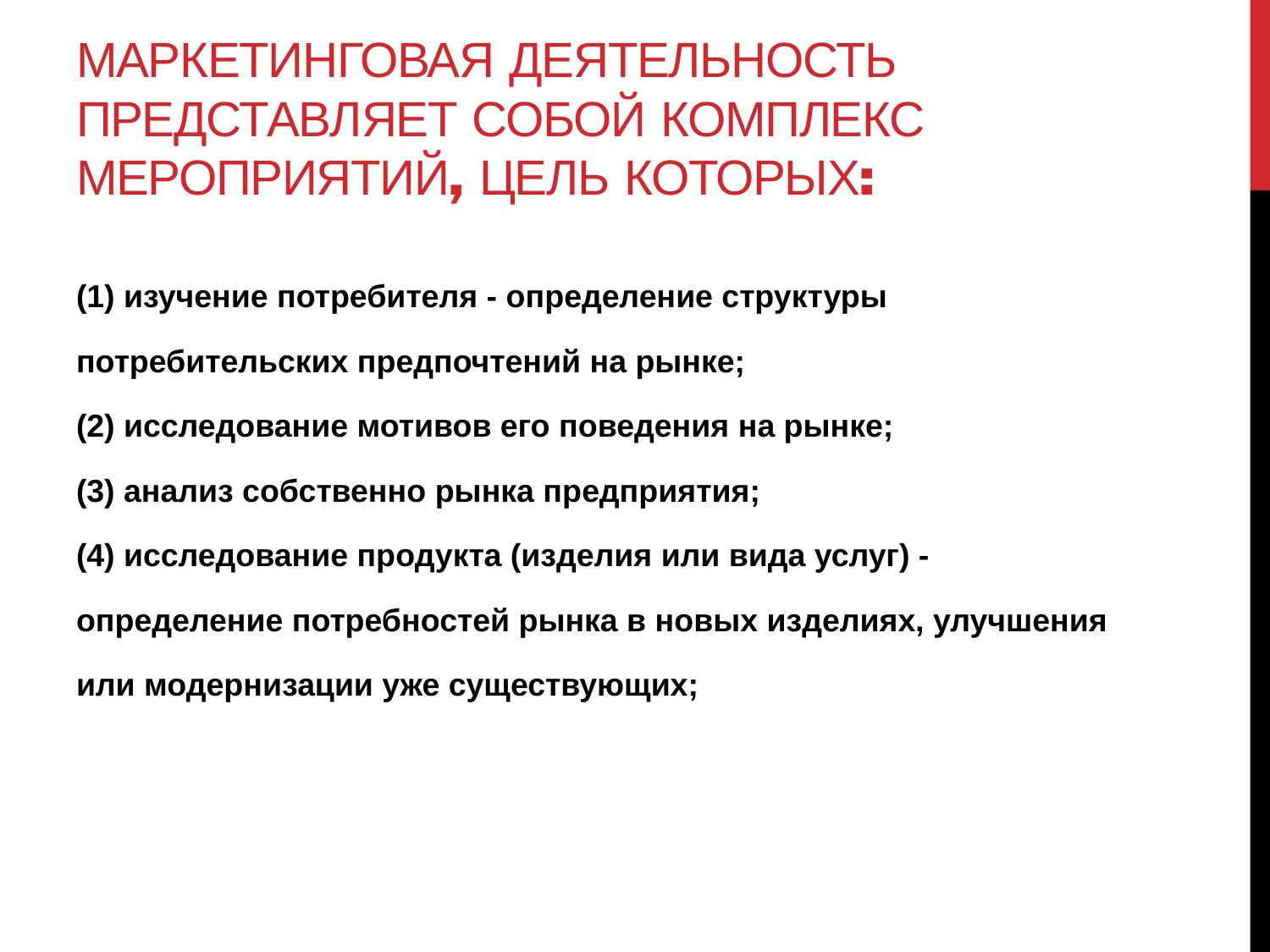

# Маркетинговая деятельность представляет собой комплекс мероприятий, цель которых:
(1) изучение потребителя - определение структуры потребительских предпочтений на рынке;
(2) исследование мотивов его поведения на рынке;
(3) анализ собственно рынка предприятия;
(4) исследование продукта (изделия или вида услуг) - определение потребностей рынка в новых изделиях, улучшения или модернизации уже существующих;